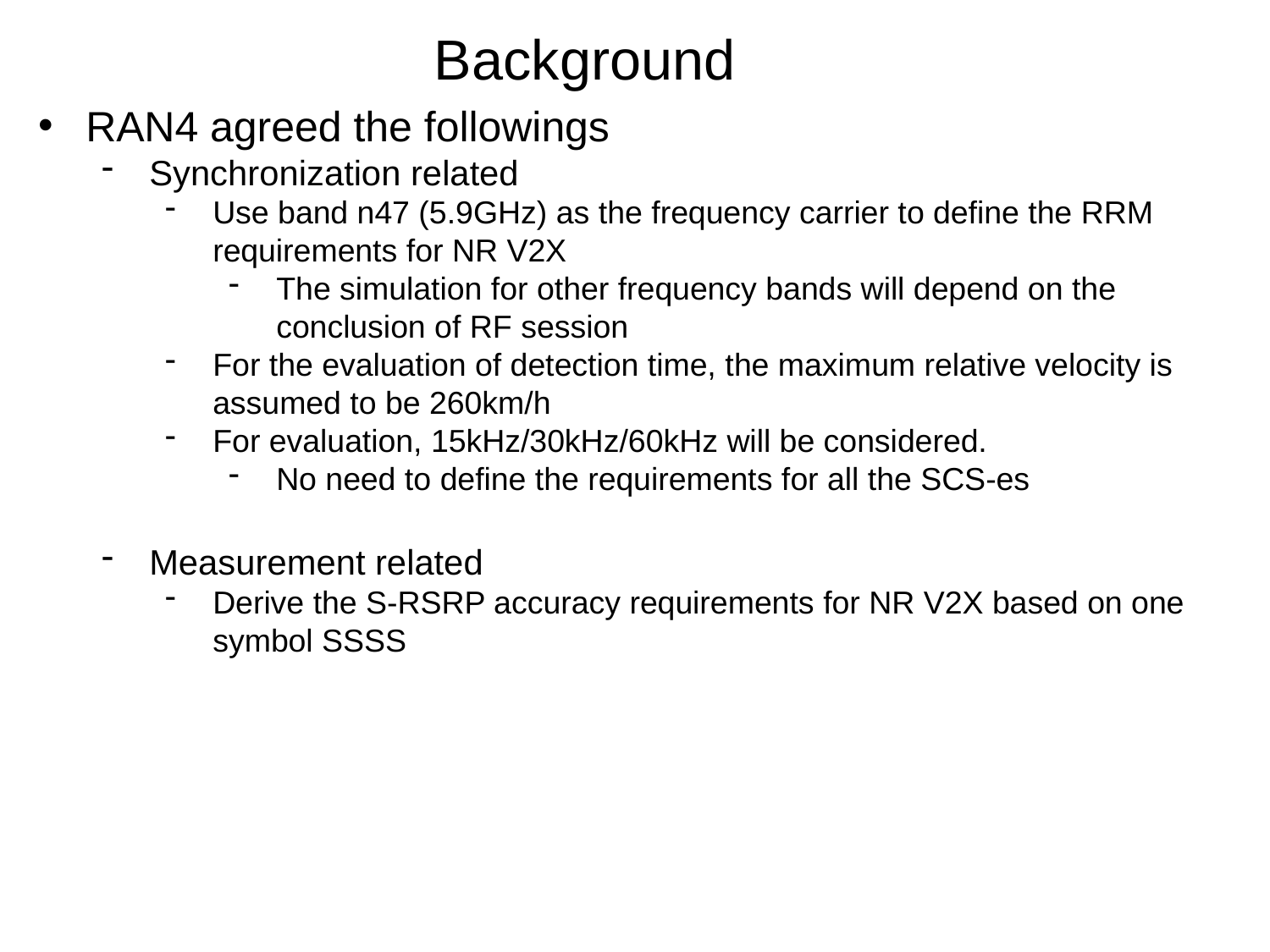

Background
RAN4 agreed the followings
Synchronization related
Use band n47 (5.9GHz) as the frequency carrier to define the RRM requirements for NR V2X
The simulation for other frequency bands will depend on the conclusion of RF session
For the evaluation of detection time, the maximum relative velocity is assumed to be 260km/h
For evaluation, 15kHz/30kHz/60kHz will be considered.
No need to define the requirements for all the SCS-es

Measurement related
Derive the S-RSRP accuracy requirements for NR V2X based on one symbol SSSS